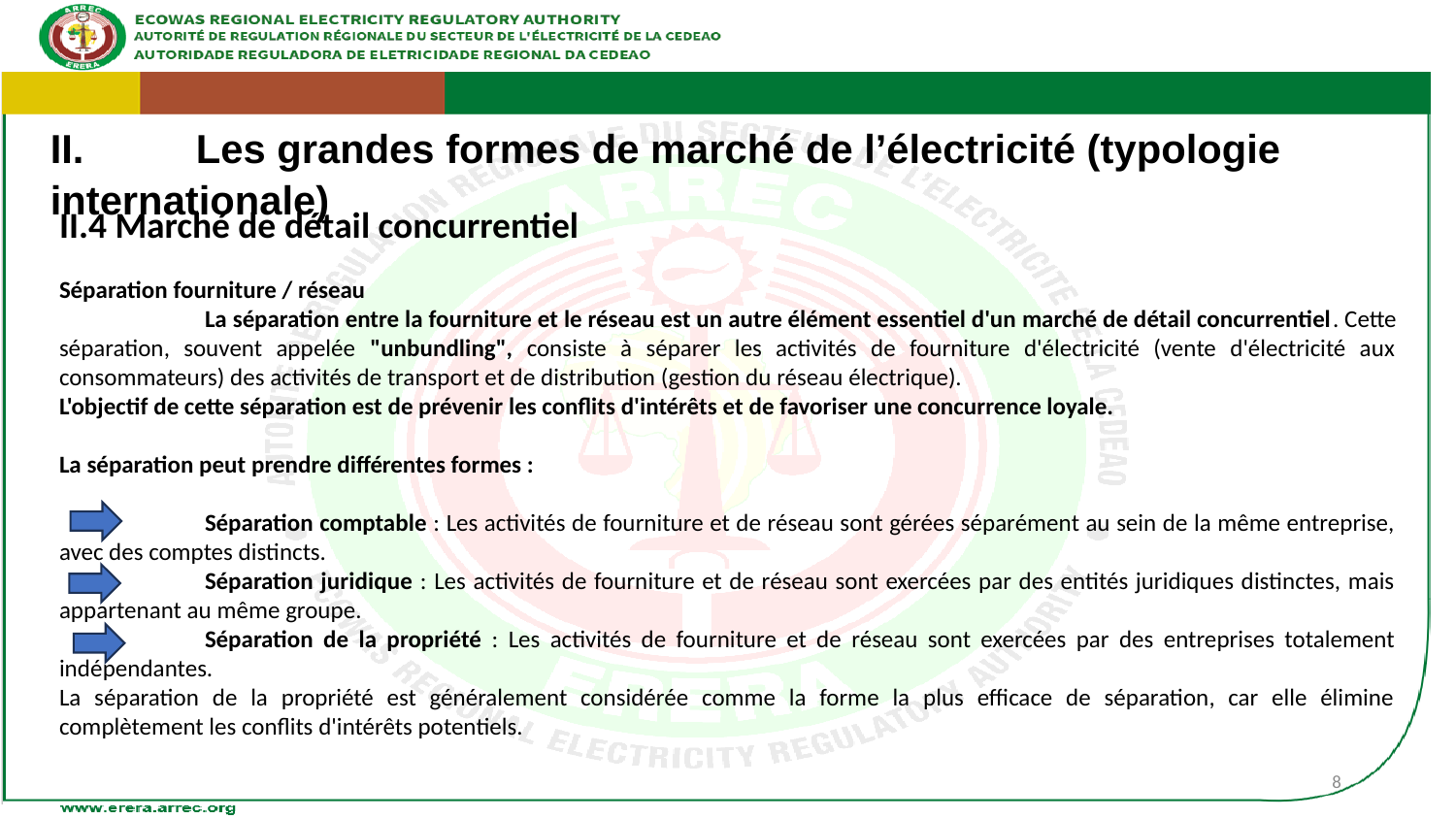

II.	Les grandes formes de marché de l’électricité (typologie internationale)
II.4 Marché de détail concurrentiel

Séparation fourniture / réseau
	La séparation entre la fourniture et le réseau est un autre élément essentiel d'un marché de détail concurrentiel. Cette séparation, souvent appelée "unbundling", consiste à séparer les activités de fourniture d'électricité (vente d'électricité aux consommateurs) des activités de transport et de distribution (gestion du réseau électrique).
L'objectif de cette séparation est de prévenir les conflits d'intérêts et de favoriser une concurrence loyale.

La séparation peut prendre différentes formes :

	Séparation comptable : Les activités de fourniture et de réseau sont gérées séparément au sein de la même entreprise, avec des comptes distincts.
	Séparation juridique : Les activités de fourniture et de réseau sont exercées par des entités juridiques distinctes, mais appartenant au même groupe.
	Séparation de la propriété : Les activités de fourniture et de réseau sont exercées par des entreprises totalement indépendantes.
La séparation de la propriété est généralement considérée comme la forme la plus efficace de séparation, car elle élimine complètement les conflits d'intérêts potentiels.

8